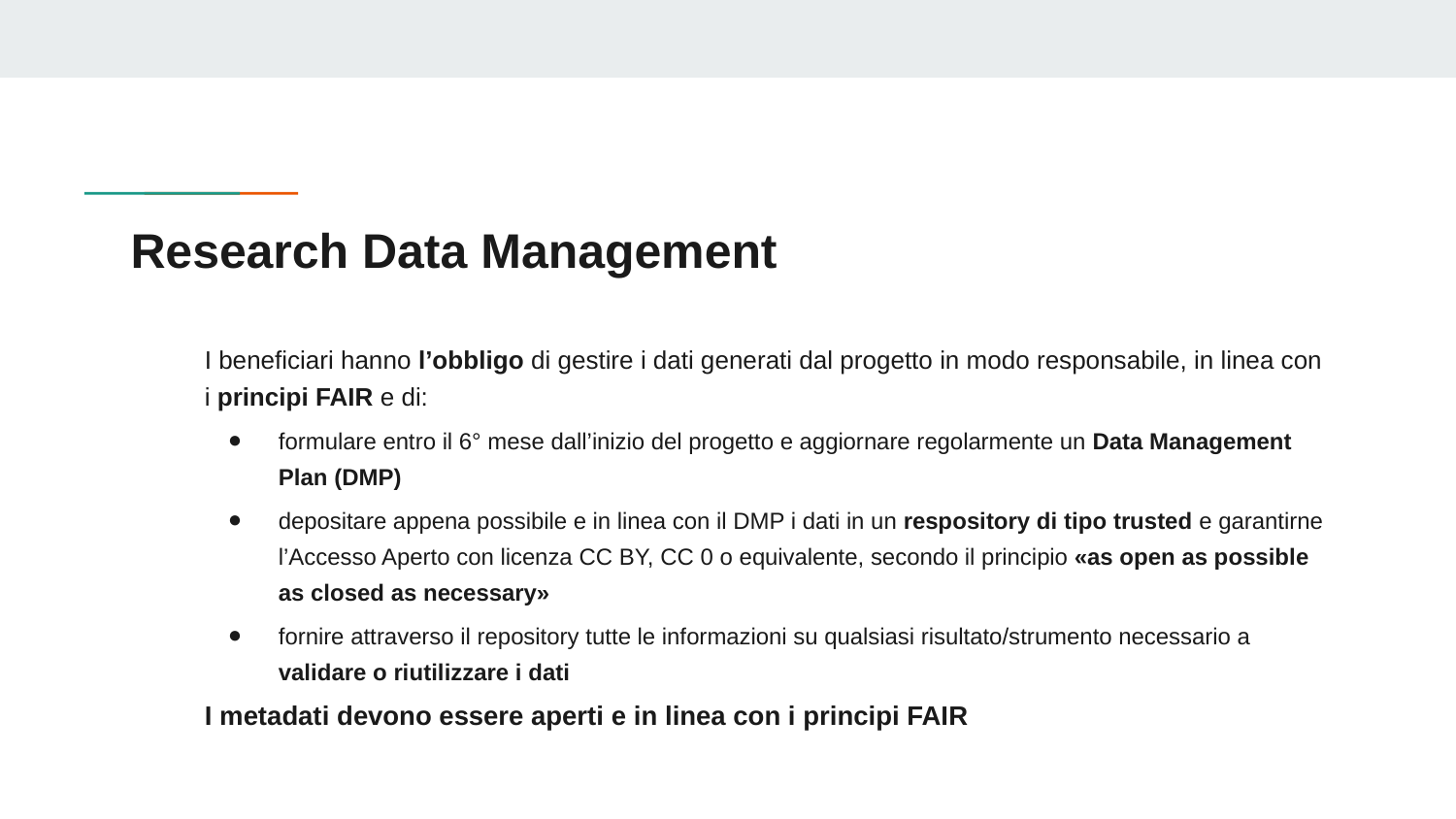

# Research Data Management
I beneficiari hanno l’obbligo di gestire i dati generati dal progetto in modo responsabile, in linea con i principi FAIR e di:
formulare entro il 6° mese dall’inizio del progetto e aggiornare regolarmente un Data Management Plan (DMP)
depositare appena possibile e in linea con il DMP i dati in un respository di tipo trusted e garantirne l’Accesso Aperto con licenza CC BY, CC 0 o equivalente, secondo il principio «as open as possible as closed as necessary»
fornire attraverso il repository tutte le informazioni su qualsiasi risultato/strumento necessario a validare o riutilizzare i dati
I metadati devono essere aperti e in linea con i principi FAIR